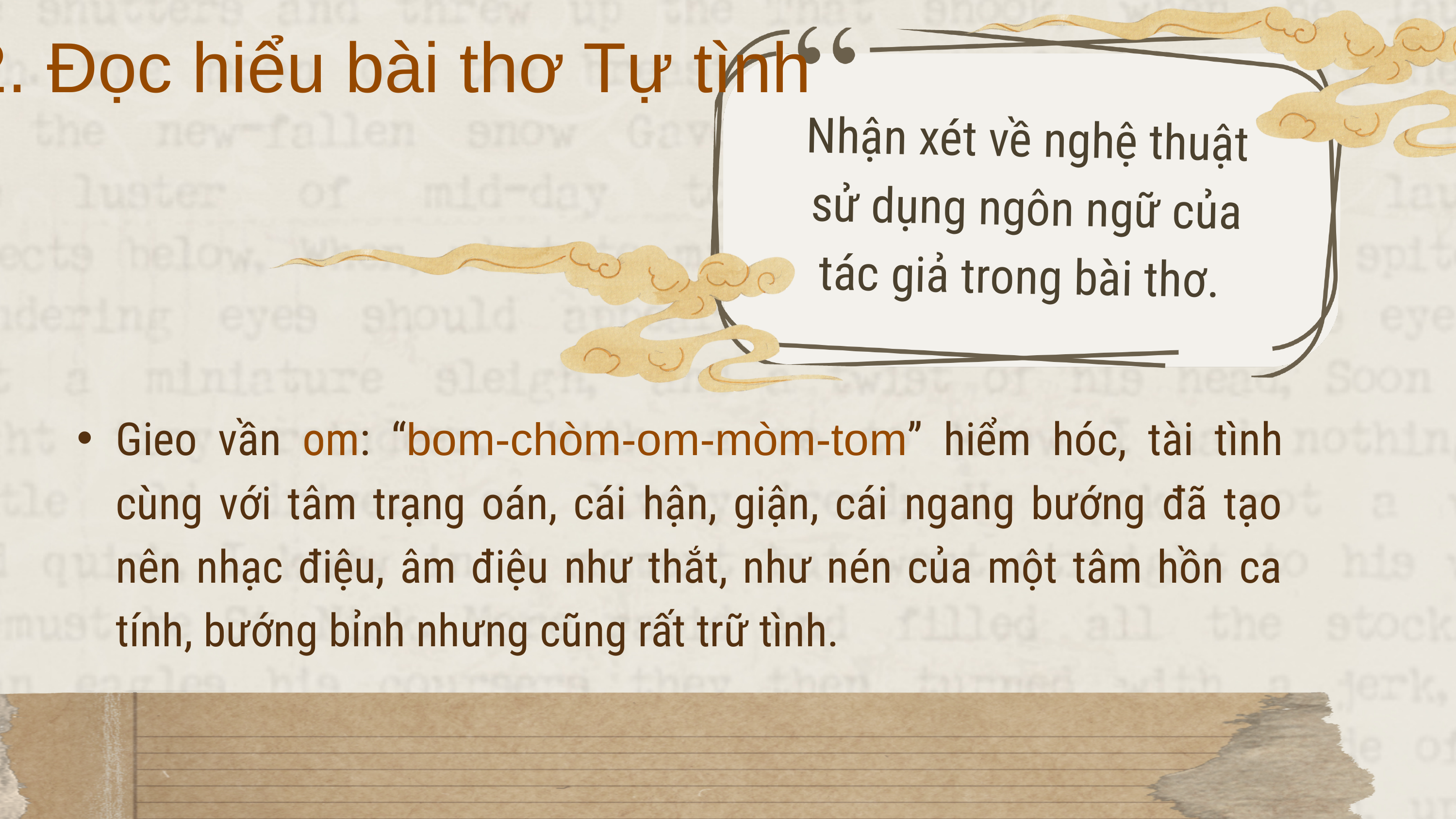

3.2. Đọc hiểu bài thơ Tự tình

Nhận xét về nghệ thuật sử dụng ngôn ngữ của tác giả trong bài thơ.

Gieo vần om: “bom-chòm-om-mòm-tom” hiểm hóc, tài tình cùng với tâm trạng oán, cái hận, giận, cái ngang bướng đã tạo nên nhạc điệu, âm điệu như thắt, như nén của một tâm hồn ca tính, bướng bỉnh nhưng cũng rất trữ tình.